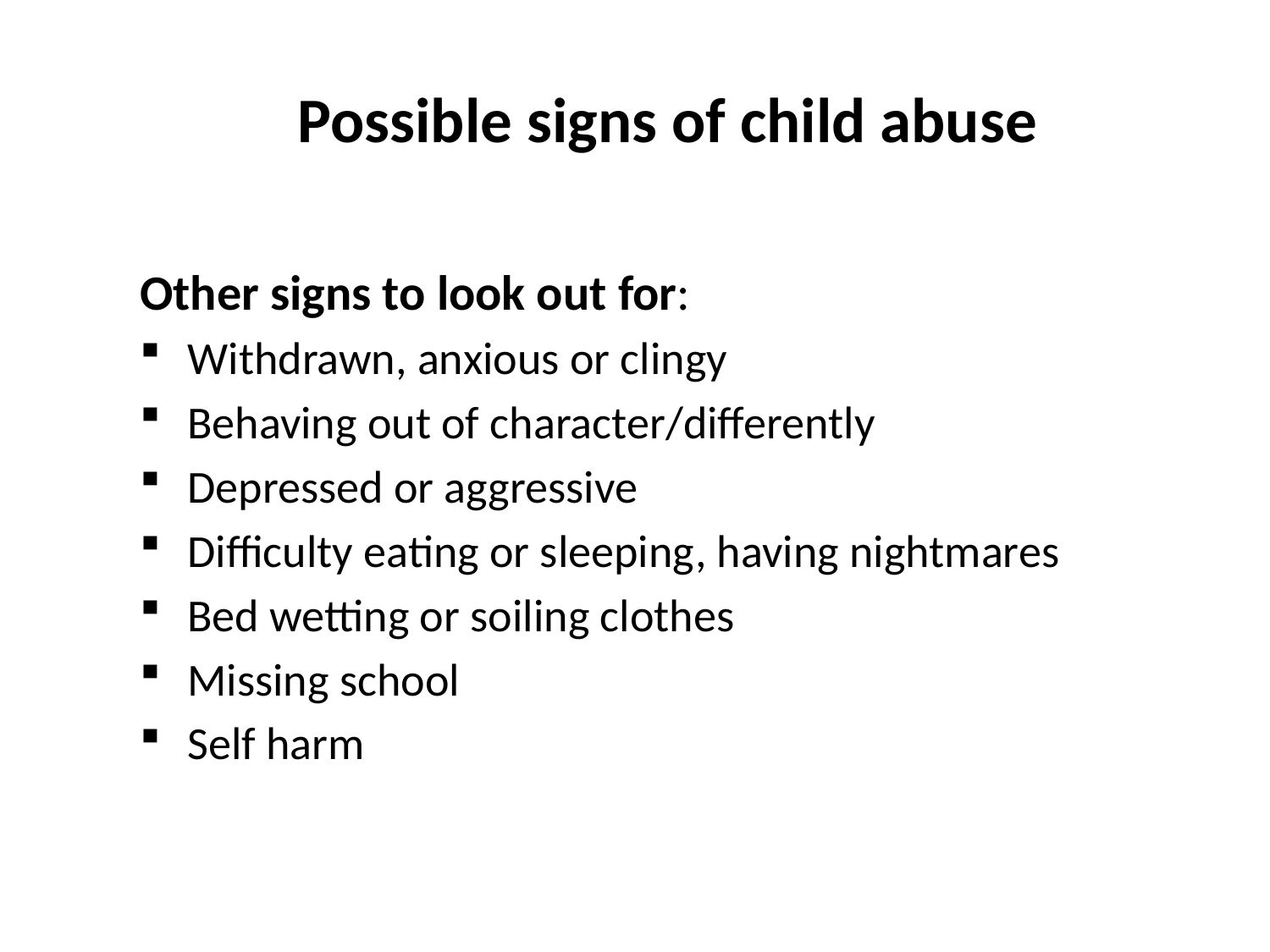

Possible signs of child abuse
Other signs to look out for:
Withdrawn, anxious or clingy
Behaving out of character/differently
Depressed or aggressive
Difficulty eating or sleeping, having nightmares
Bed wetting or soiling clothes
Missing school
Self harm